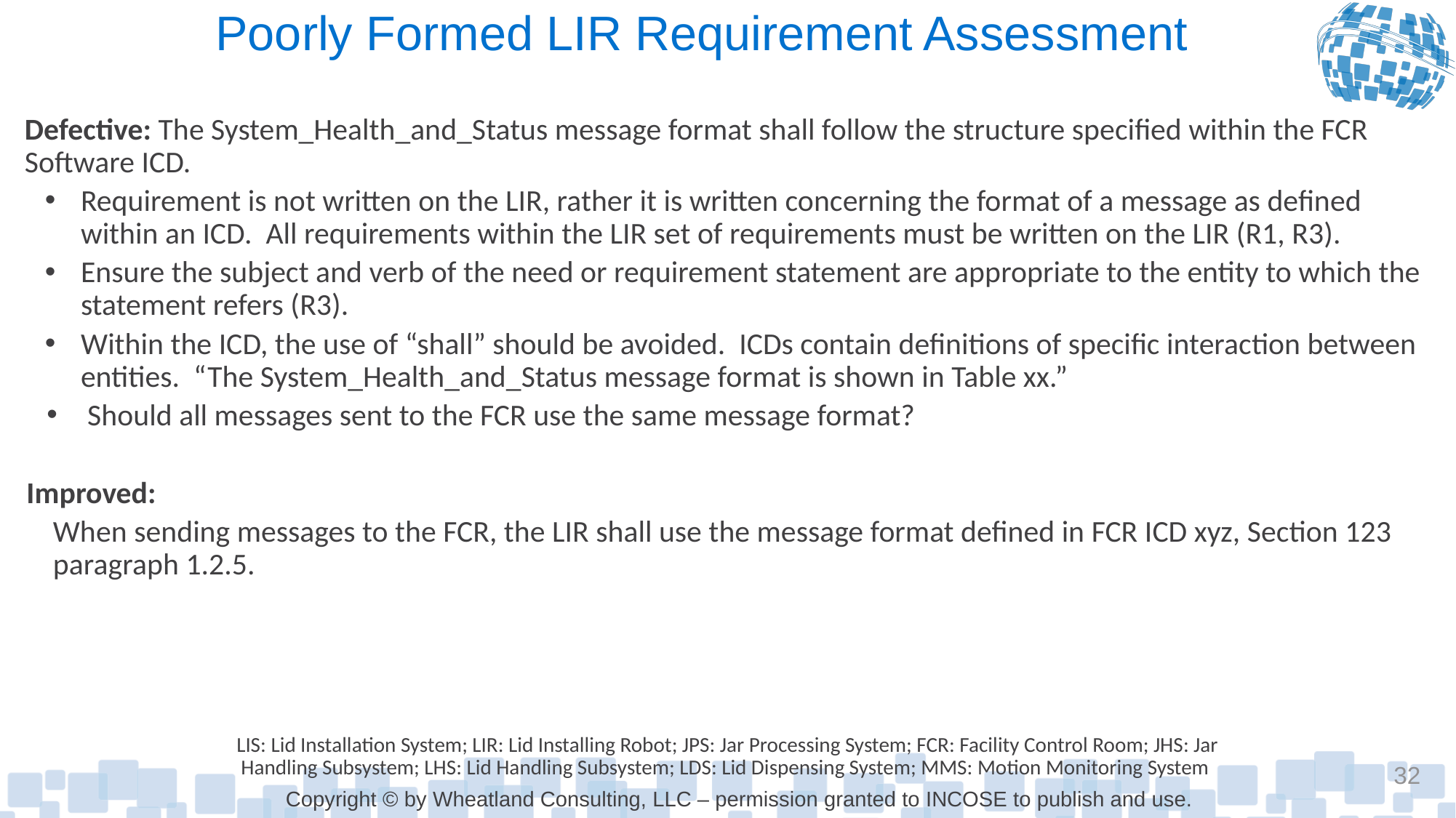

# Poorly Formed LIR Requirement Assessment
Defective: The System_Health_and_Status message format shall follow the structure specified within the FCR Software ICD.
Requirement is not written on the LIR, rather it is written concerning the format of a message as defined within an ICD.  All requirements within the LIR set of requirements must be written on the LIR (R1, R3).
Ensure the subject and verb of the need or requirement statement are appropriate to the entity to which the statement refers (R3).
Within the ICD, the use of “shall” should be avoided.  ICDs contain definitions of specific interaction between entities.  “The System_Health_and_Status message format is shown in Table xx.”
Should all messages sent to the FCR use the same message format?

Improved:
When sending messages to the FCR, the LIR shall use the message format defined in FCR ICD xyz, Section 123 paragraph 1.2.5.

LIS: Lid Installation System; LIR: Lid Installing Robot; JPS: Jar Processing System; FCR: Facility Control Room; JHS: Jar Handling Subsystem; LHS: Lid Handling Subsystem; LDS: Lid Dispensing System; MMS: Motion Monitoring System
32
Copyright © by Wheatland Consulting, LLC – permission granted to INCOSE to publish and use.